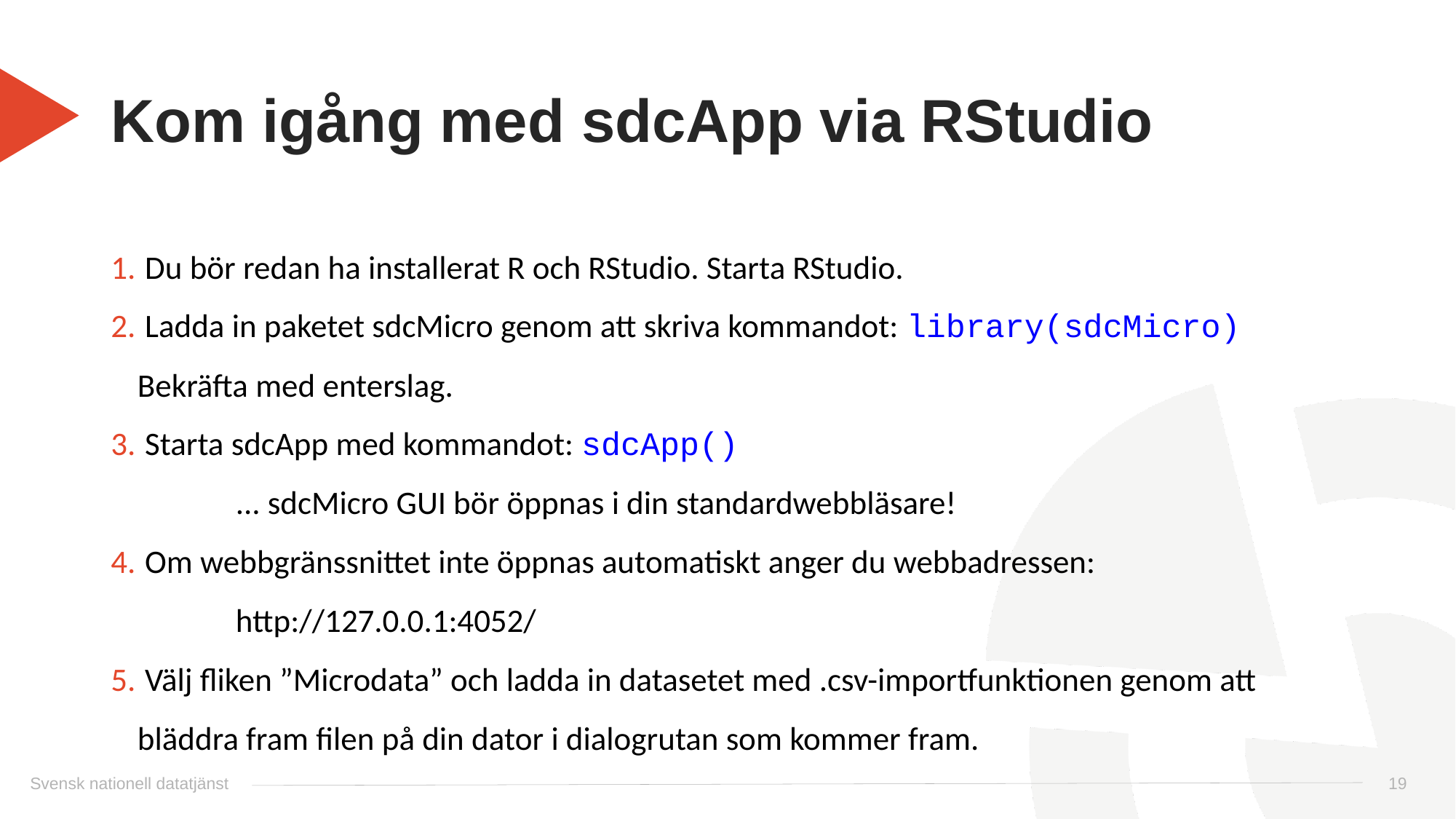

# Kom igång med sdcApp via RStudio
 Du bör redan ha installerat R och RStudio. Starta RStudio.
 Ladda in paketet sdcMicro genom att skriva kommandot: library(sdcMicro) Bekräfta med enterslag.
 Starta sdcApp med kommandot: sdcApp()
	... sdcMicro GUI bör öppnas i din standardwebbläsare!
 Om webbgränssnittet inte öppnas automatiskt anger du webbadressen:
	http://127.0.0.1:4052/
 Välj fliken ”Microdata” och ladda in datasetet med .csv-importfunktionen genom att bläddra fram filen på din dator i dialogrutan som kommer fram.